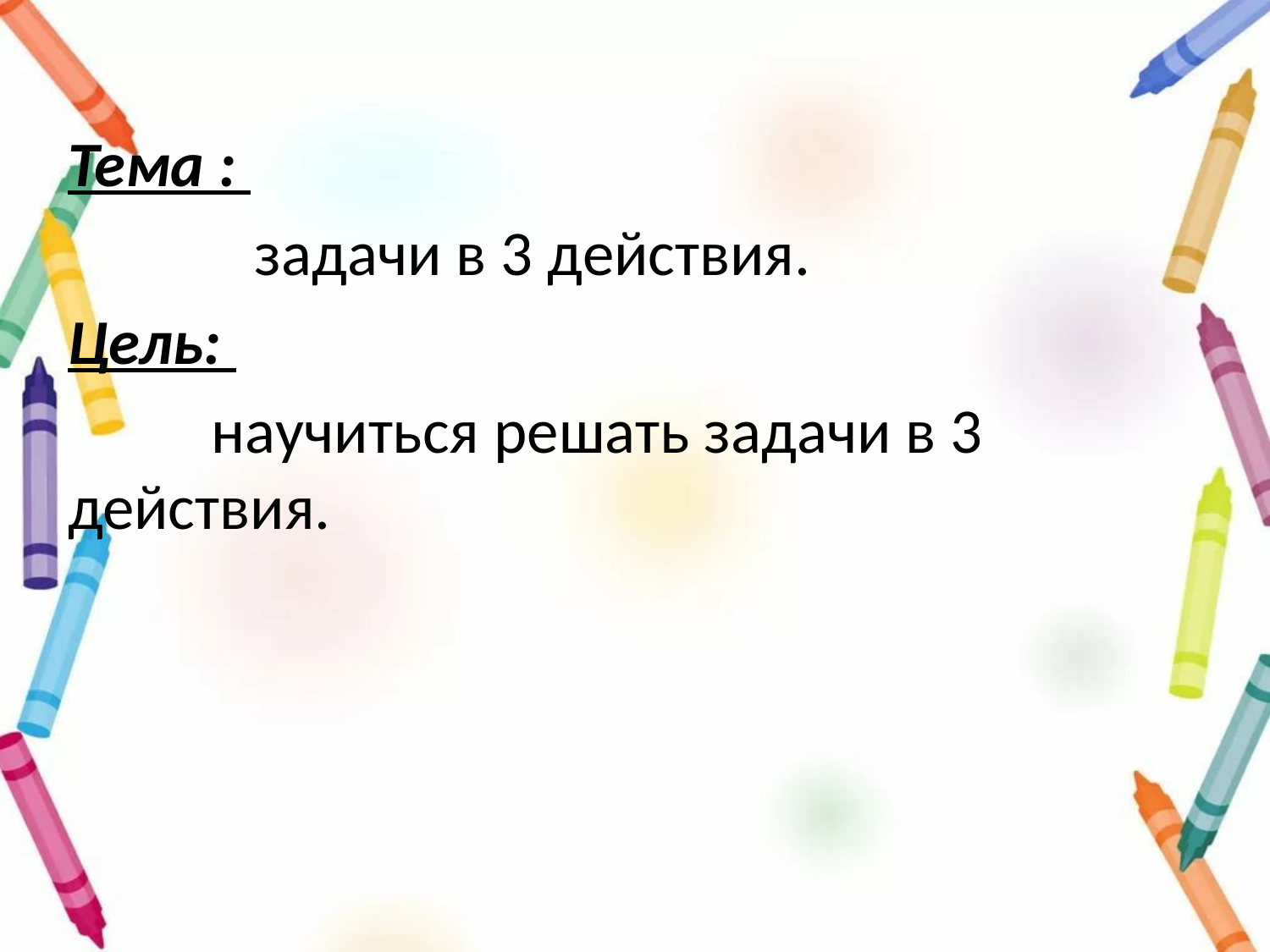

Тема :
             задачи в 3 действия.
Цель:
          научиться решать задачи в 3 действия.